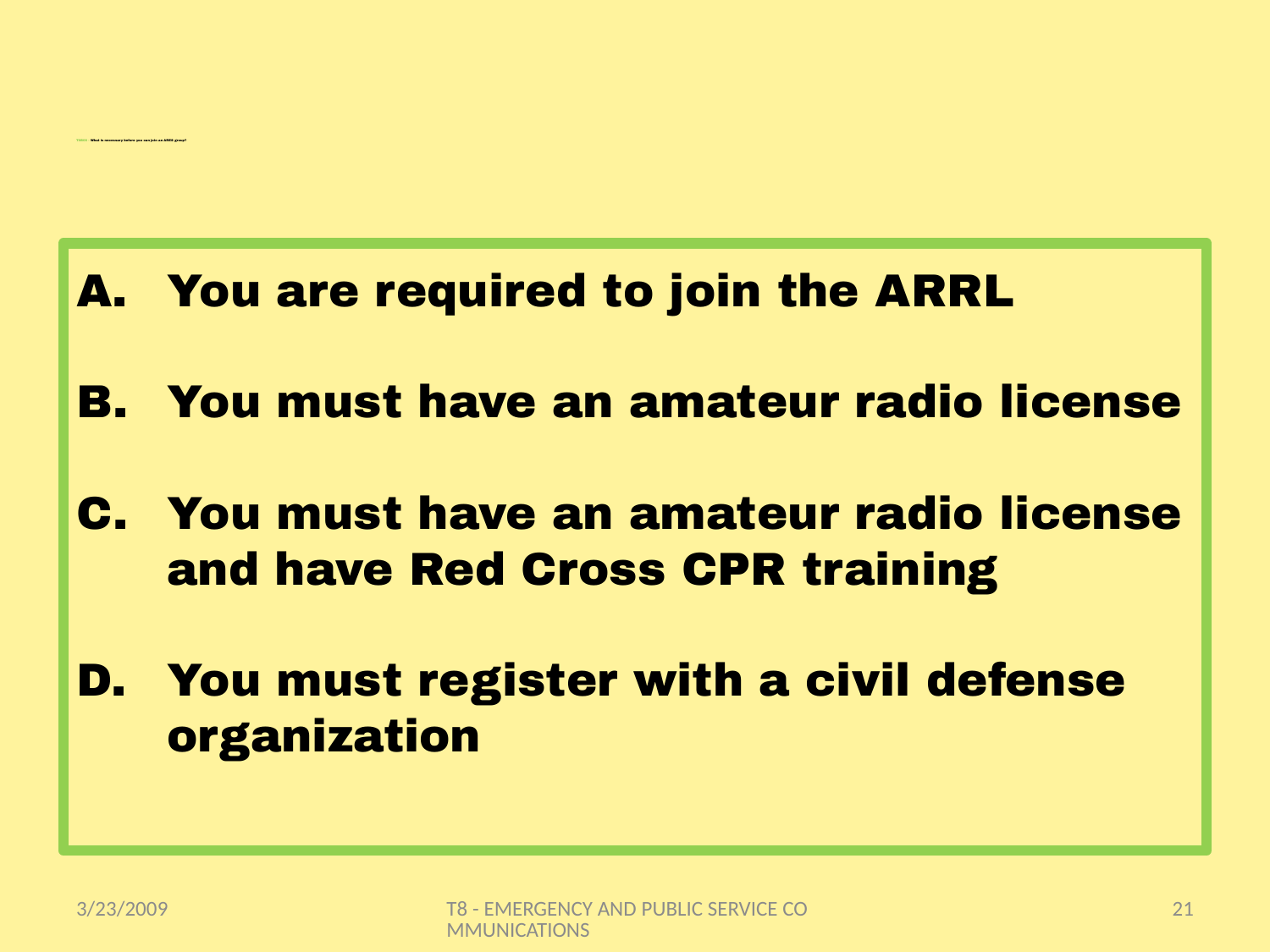

# T8B06 - What is necessary before you can join an ARES group?

You are required to join the ARRL

You must have an amateur radio license

You must have an amateur radio license and have Red Cross CPR training

You must register with a civil defense organization
3/23/2009
T8 - EMERGENCY AND PUBLIC SERVICE COMMUNICATIONS
21